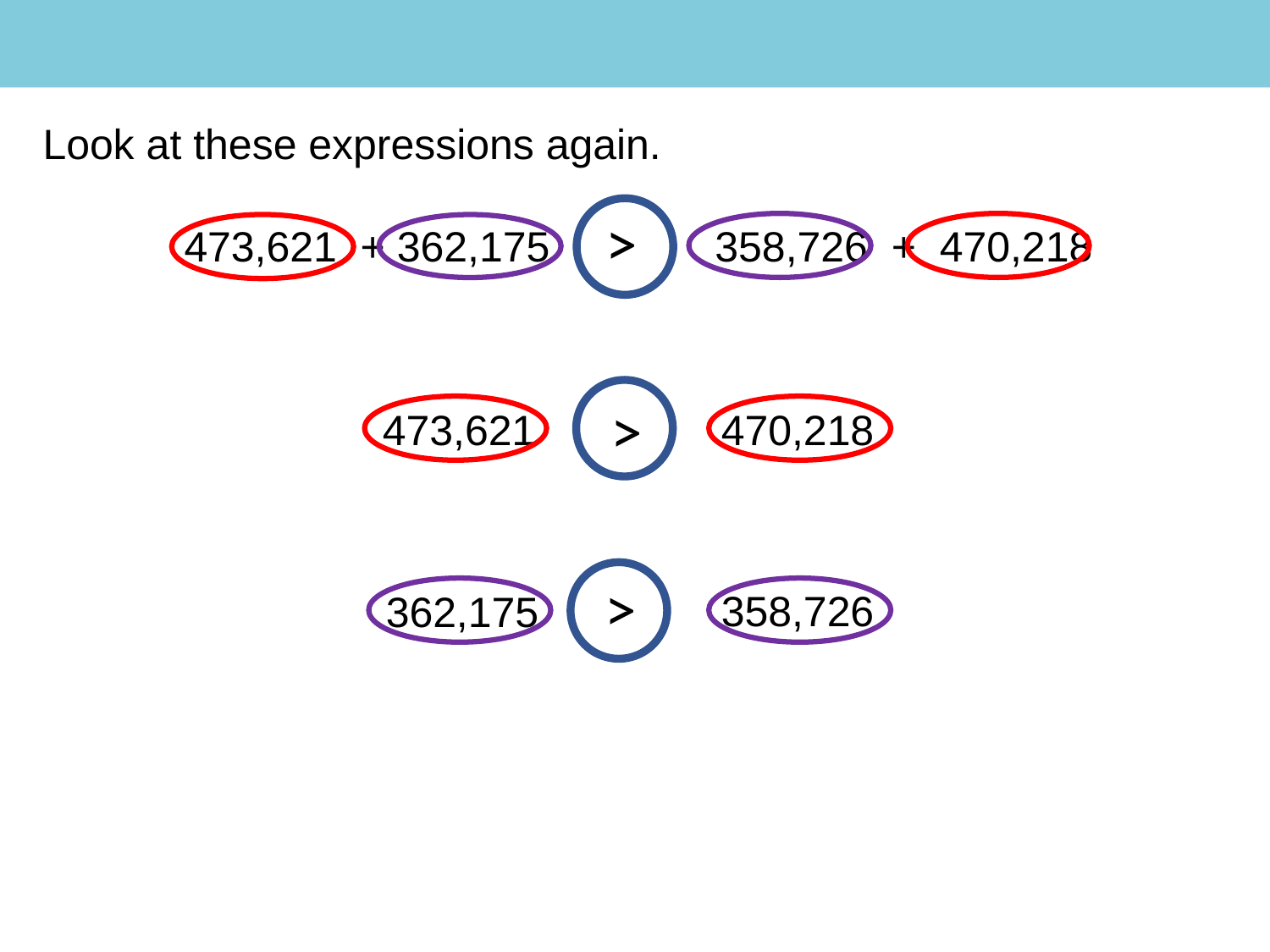

Look at these expressions again.
>

473,621  + 362,175              358,726  +  470,218

>

473,621
470,218
>

358,726

362,175